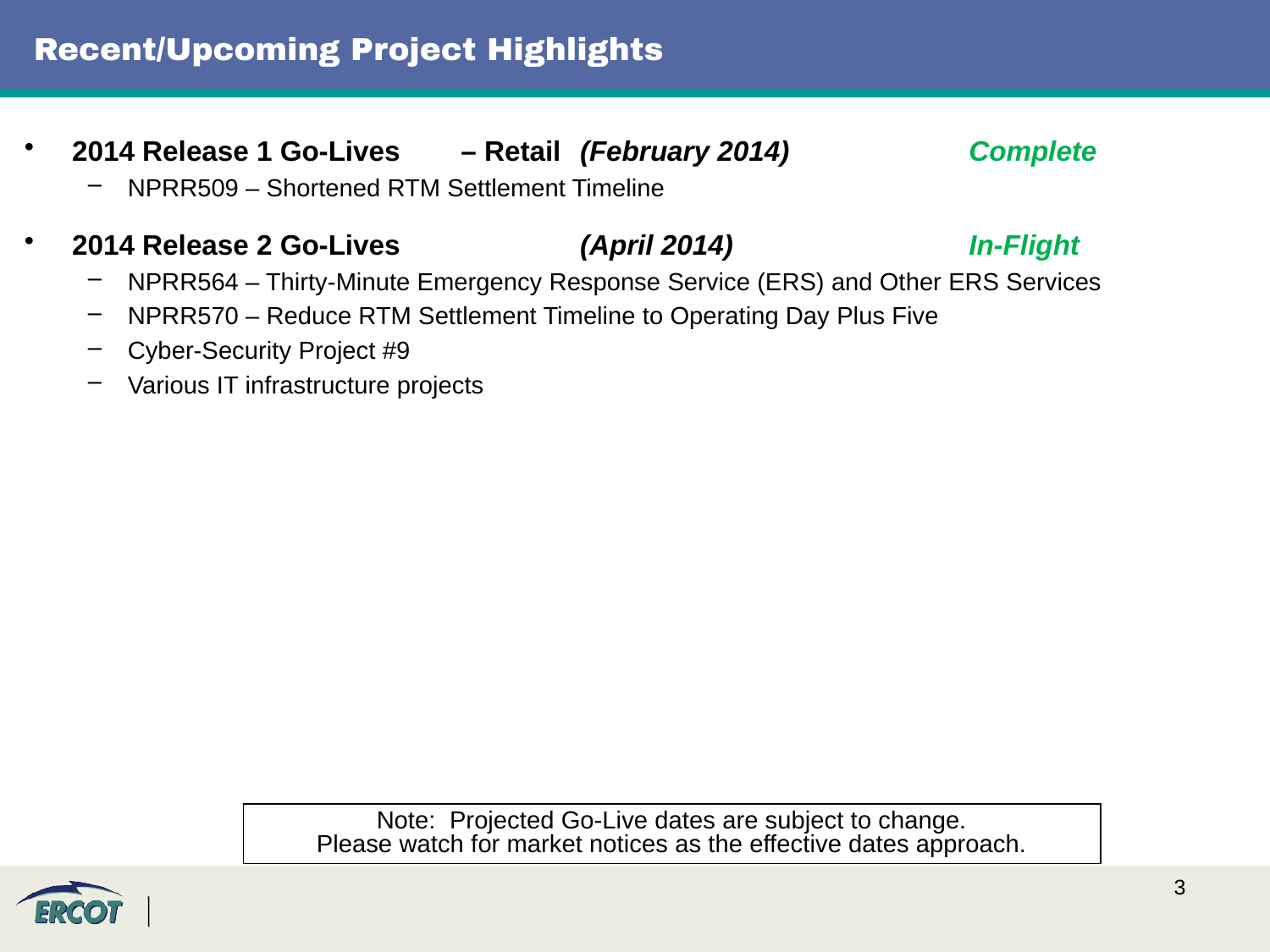

# Recent/Upcoming Project Highlights
2014 Release 1 Go-Lives	 – Retail	(February 2014)		 Complete
NPRR509 – Shortened RTM Settlement Timeline

2014 Release 2 Go-Lives		(April 2014)		 In-Flight
NPRR564 – Thirty-Minute Emergency Response Service (ERS) and Other ERS Services
NPRR570 – Reduce RTM Settlement Timeline to Operating Day Plus Five
Cyber-Security Project #9
Various IT infrastructure projects

Note:  Projected Go-Live dates are subject to change.
Please watch for market notices as the effective dates approach.